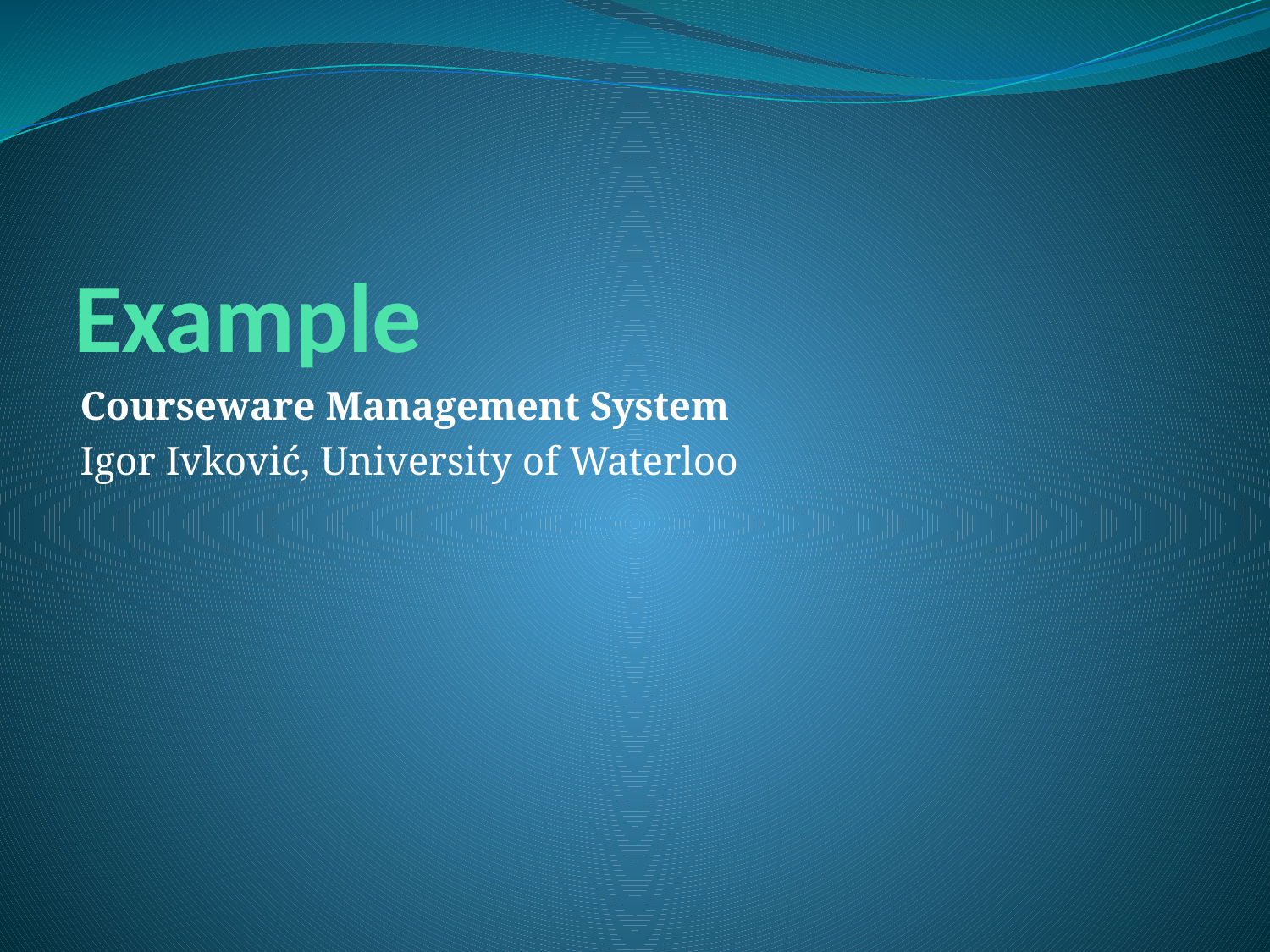

# Example
Courseware Management System
Igor Ivković, University of Waterloo